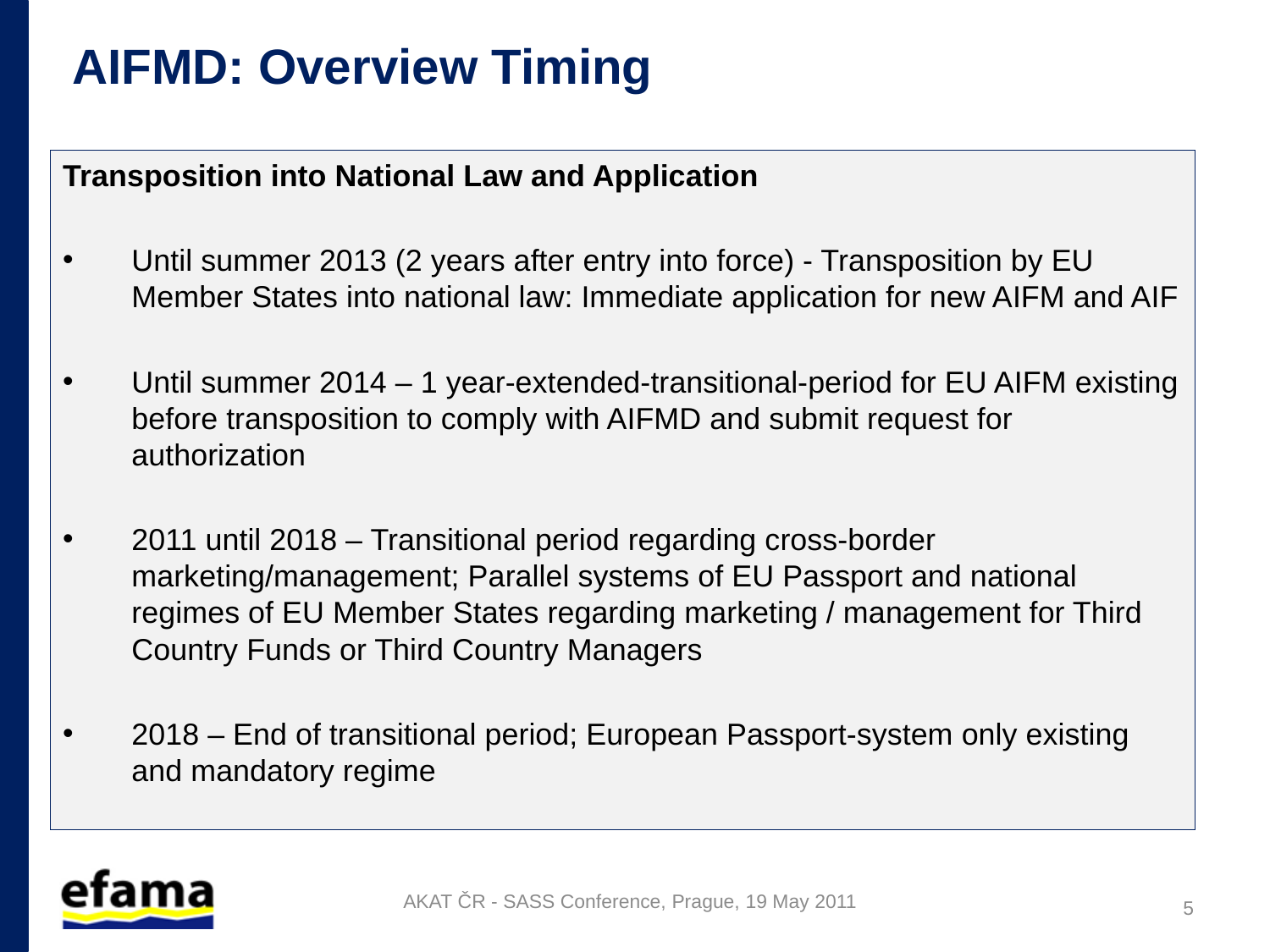

AIFMD: Overview Timing
Transposition into National Law and Application

Until summer 2013 (2 years after entry into force) - Transposition by EU Member States into national law: Immediate application for new AIFM and AIF

Until summer 2014 – 1 year-extended-transitional-period for EU AIFM existing before transposition to comply with AIFMD and submit request for authorization

2011 until 2018 – Transitional period regarding cross-border marketing/management; Parallel systems of EU Passport and national regimes of EU Member States regarding marketing / management for Third Country Funds or Third Country Managers

2018 – End of transitional period; European Passport-system only existing and mandatory regime

AKAT ČR - SASS Conference, Prague, 19 May 2011

5